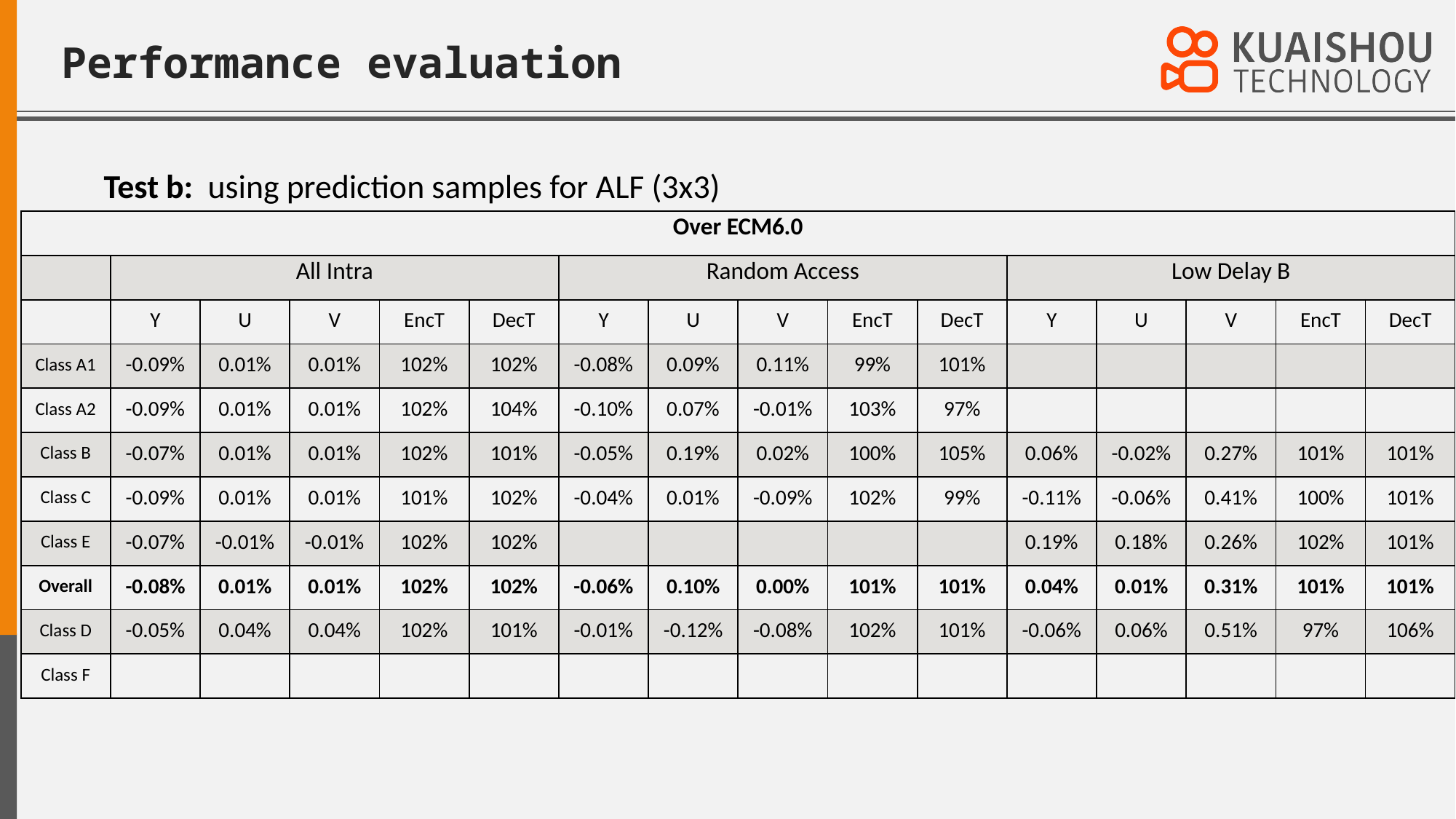

# Performance evaluation
Test b:  using prediction samples for ALF (3x3)
| Over ECM6.0 |  |  |  |  |  |  |  |  |  |  |  |  |  |  |  |
| --- | --- | --- | --- | --- | --- | --- | --- | --- | --- | --- | --- | --- | --- | --- | --- |
|  | All Intra |  |  |  |  | Random Access |  |  |  |  | Low Delay B |  |  |  |  |
|  | Y | U | V | EncT | DecT | Y | U | V | EncT | DecT | Y | U | V | EncT | DecT |
| Class A1 | -0.09% | 0.01% | 0.01% | 102% | 102% | -0.08% | 0.09% | 0.11% | 99% | 101% |  |  |  |  |  |
| Class A2 | -0.09% | 0.01% | 0.01% | 102% | 104% | -0.10% | 0.07% | -0.01% | 103% | 97% |  |  |  |  |  |
| Class B | -0.07% | 0.01% | 0.01% | 102% | 101% | -0.05% | 0.19% | 0.02% | 100% | 105% | 0.06% | -0.02% | 0.27% | 101% | 101% |
| Class C | -0.09% | 0.01% | 0.01% | 101% | 102% | -0.04% | 0.01% | -0.09% | 102% | 99% | -0.11% | -0.06% | 0.41% | 100% | 101% |
| Class E | -0.07% | -0.01% | -0.01% | 102% | 102% |  |  |  |  |  | 0.19% | 0.18% | 0.26% | 102% | 101% |
| Overall | -0.08% | 0.01% | 0.01% | 102% | 102% | -0.06% | 0.10% | 0.00% | 101% | 101% | 0.04% | 0.01% | 0.31% | 101% | 101% |
| Class D | -0.05% | 0.04% | 0.04% | 102% | 101% | -0.01% | -0.12% | -0.08% | 102% | 101% | -0.06% | 0.06% | 0.51% | 97% | 106% |
| Class F |  |  |  |  |  |  |  |  |  |  |  |  |  |  |  |